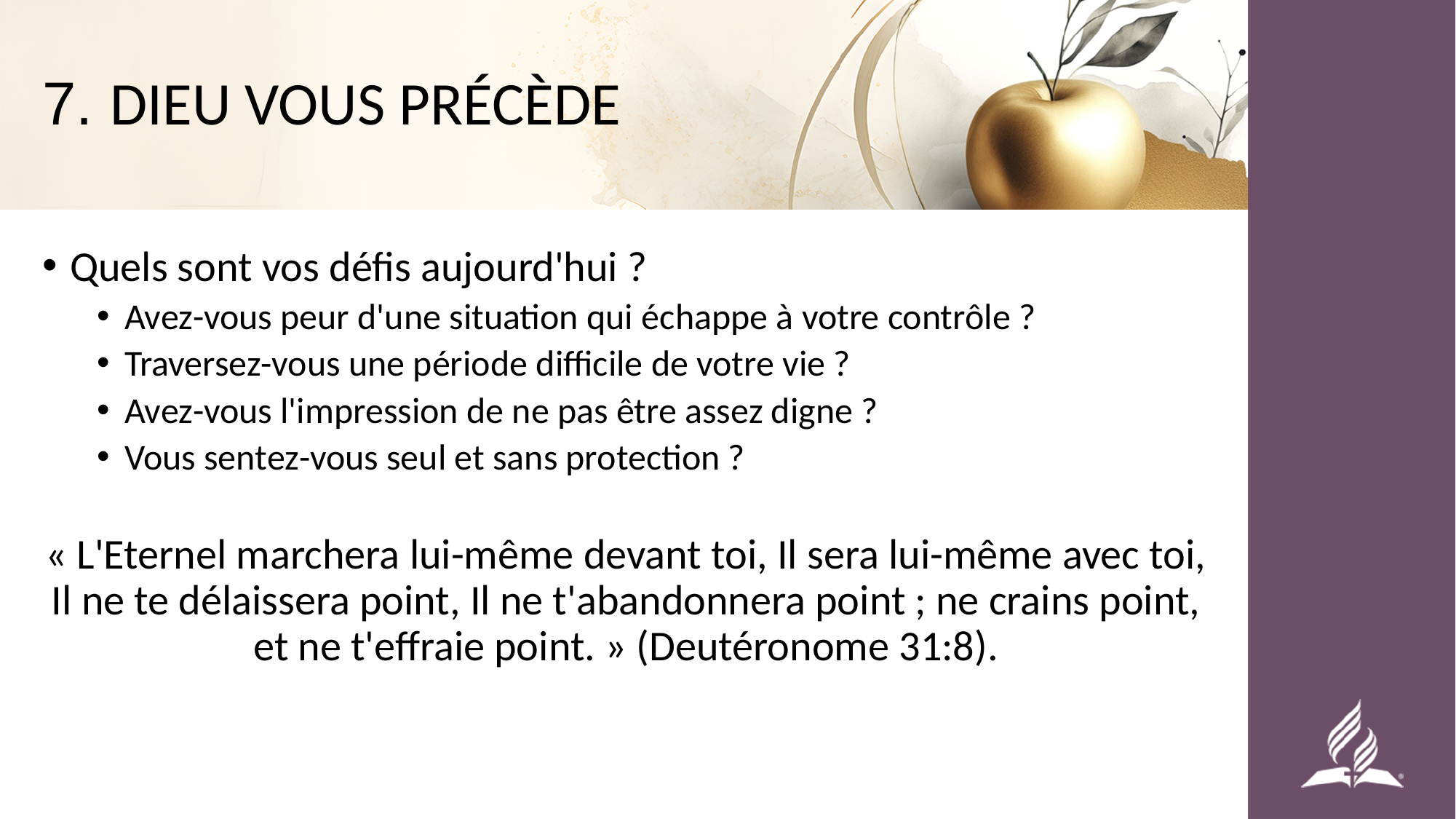

# 7. DIEU VOUS PRÉCÈDE
Quels sont vos défis aujourd'hui ?
Avez-vous peur d'une situation qui échappe à votre contrôle ?
Traversez-vous une période difficile de votre vie ?
Avez-vous l'impression de ne pas être assez digne ?
Vous sentez-vous seul et sans protection ?

« L'Eternel marchera lui-même devant toi, Il sera lui-même avec toi, Il ne te délaissera point, Il ne t'abandonnera point ; ne crains point, et ne t'effraie point. » (Deutéronome 31:8).